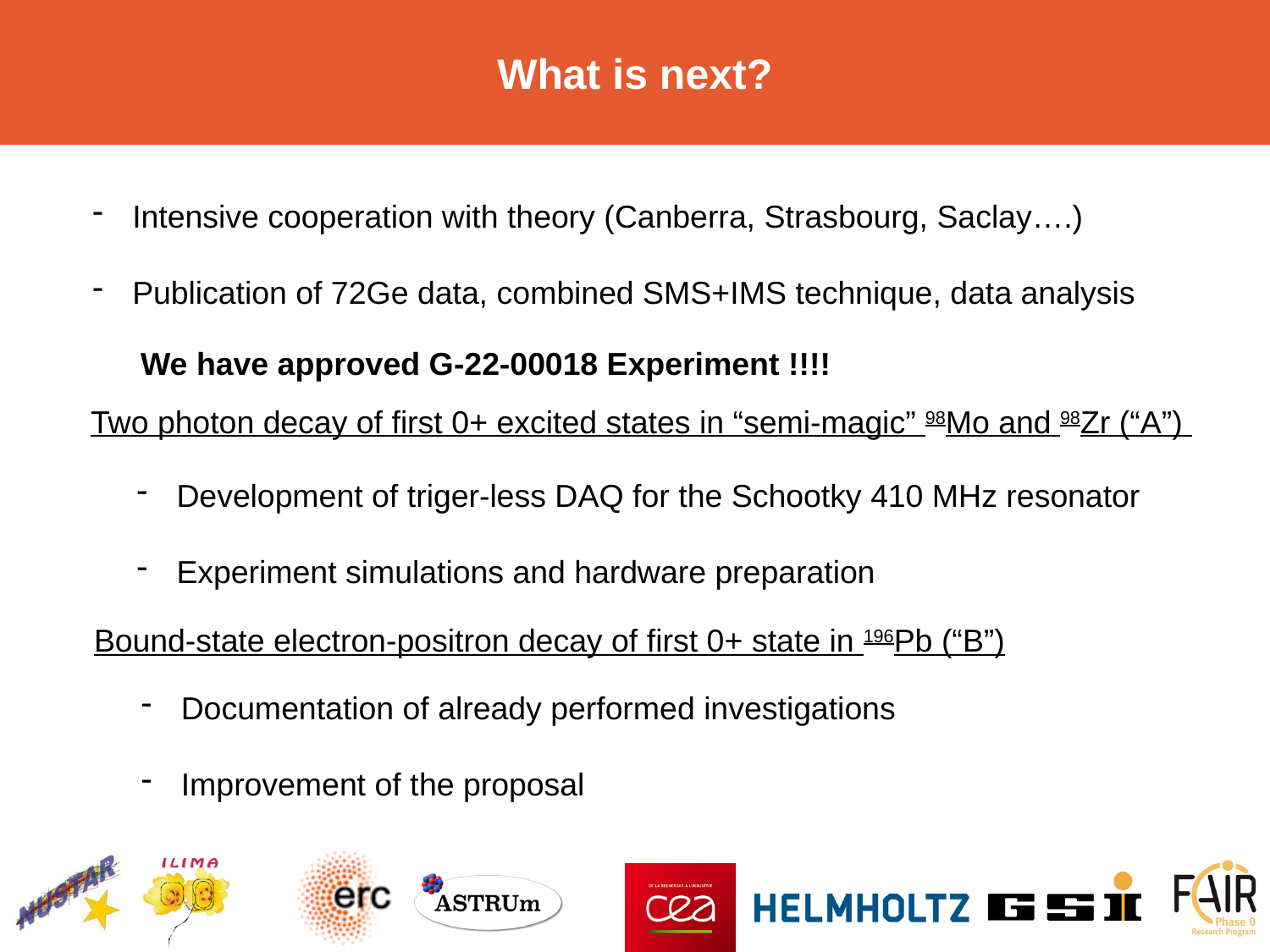

What is next?
Intensive cooperation with theory (Canberra, Strasbourg, Saclay….)

Publication of 72Ge data, combined SMS+IMS technique, data analysis
We have approved G-22-00018 Experiment !!!!
Two photon decay of first 0+ excited states in “semi-magic” 98Mo and 98Zr (“A”)
Development of triger-less DAQ for the Schootky 410 MHz resonator

Experiment simulations and hardware preparation
Bound-state electron-positron decay of first 0+ state in 196Pb (“B”)
Documentation of already performed investigations

Improvement of the proposal